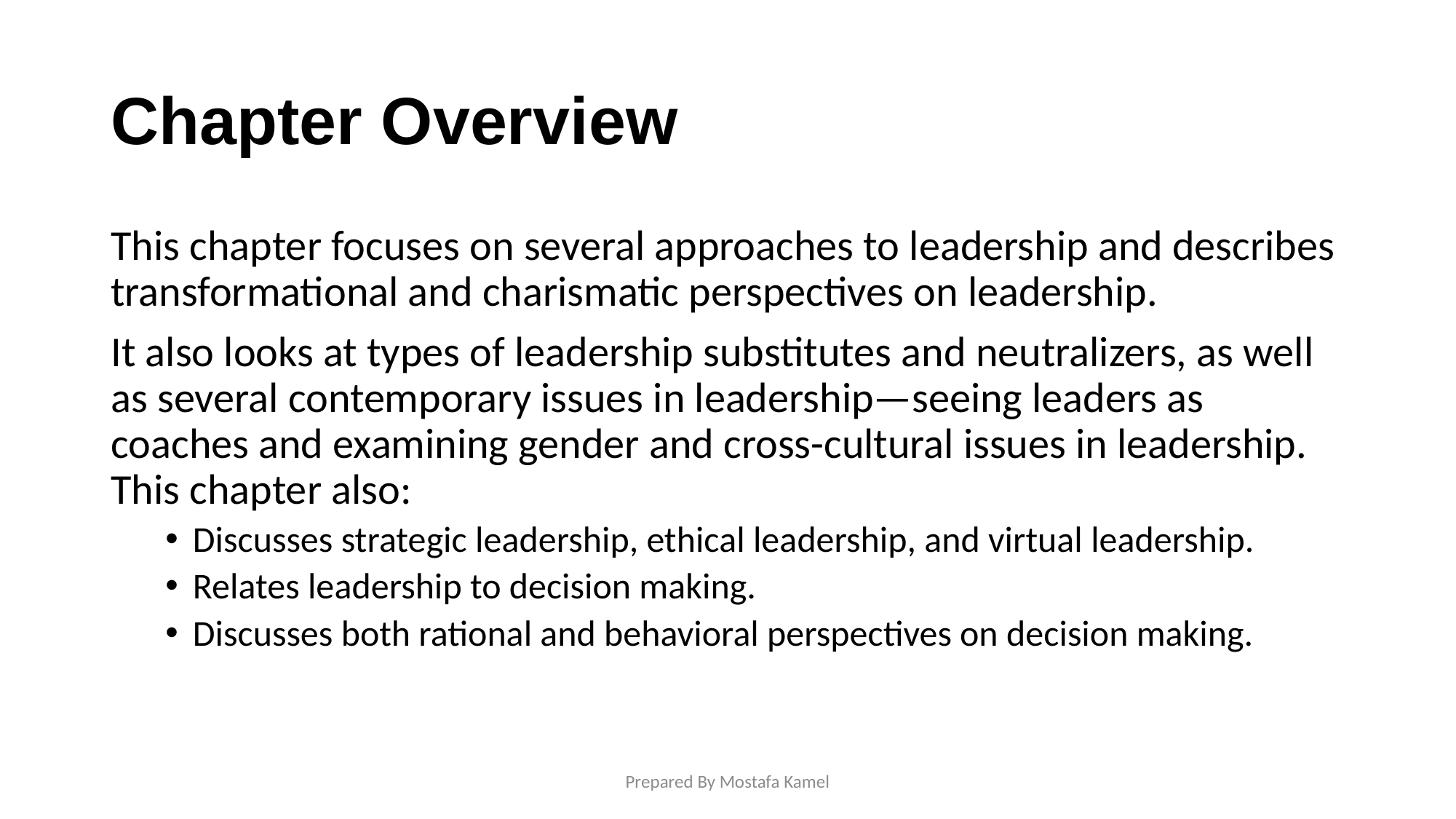

# Chapter Overview
This chapter focuses on several approaches to leadership and describes transformational and charismatic perspectives on leadership.
It also looks at types of leadership substitutes and neutralizers, as well as several contemporary issues in leadership—seeing leaders as coaches and examining gender and cross-cultural issues in leadership. This chapter also:
Discusses strategic leadership, ethical leadership, and virtual leadership.
Relates leadership to decision making.
Discusses both rational and behavioral perspectives on decision making.

Prepared By Mostafa Kamel